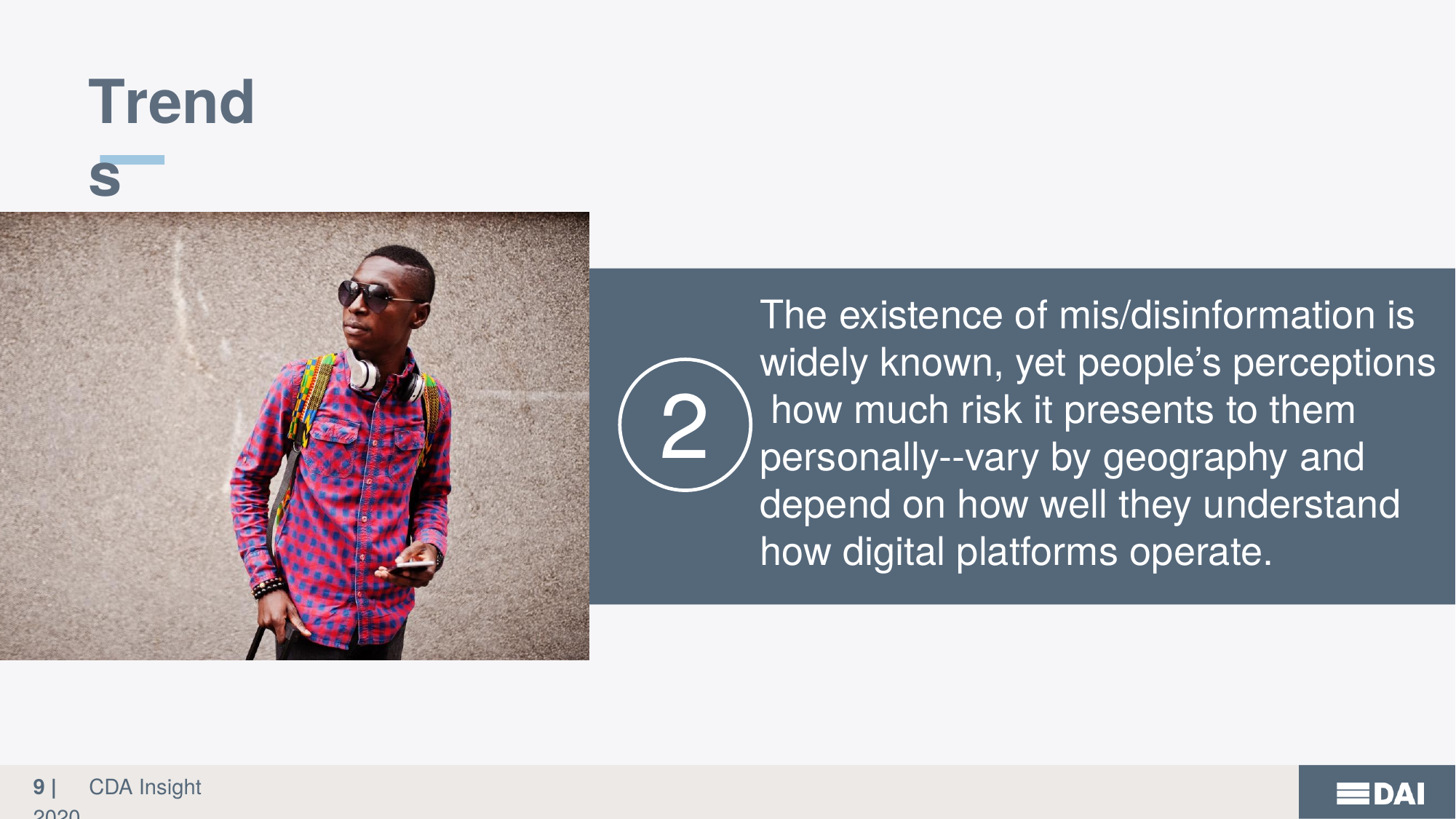

# Trends

The existence of mis/disinformation is  widely known, yet people’s perceptions  how much risk it presents to them  personally--vary by geography and  depend on how well they understand  how digital platforms operate.

2

9 |	CDA Insight 2020